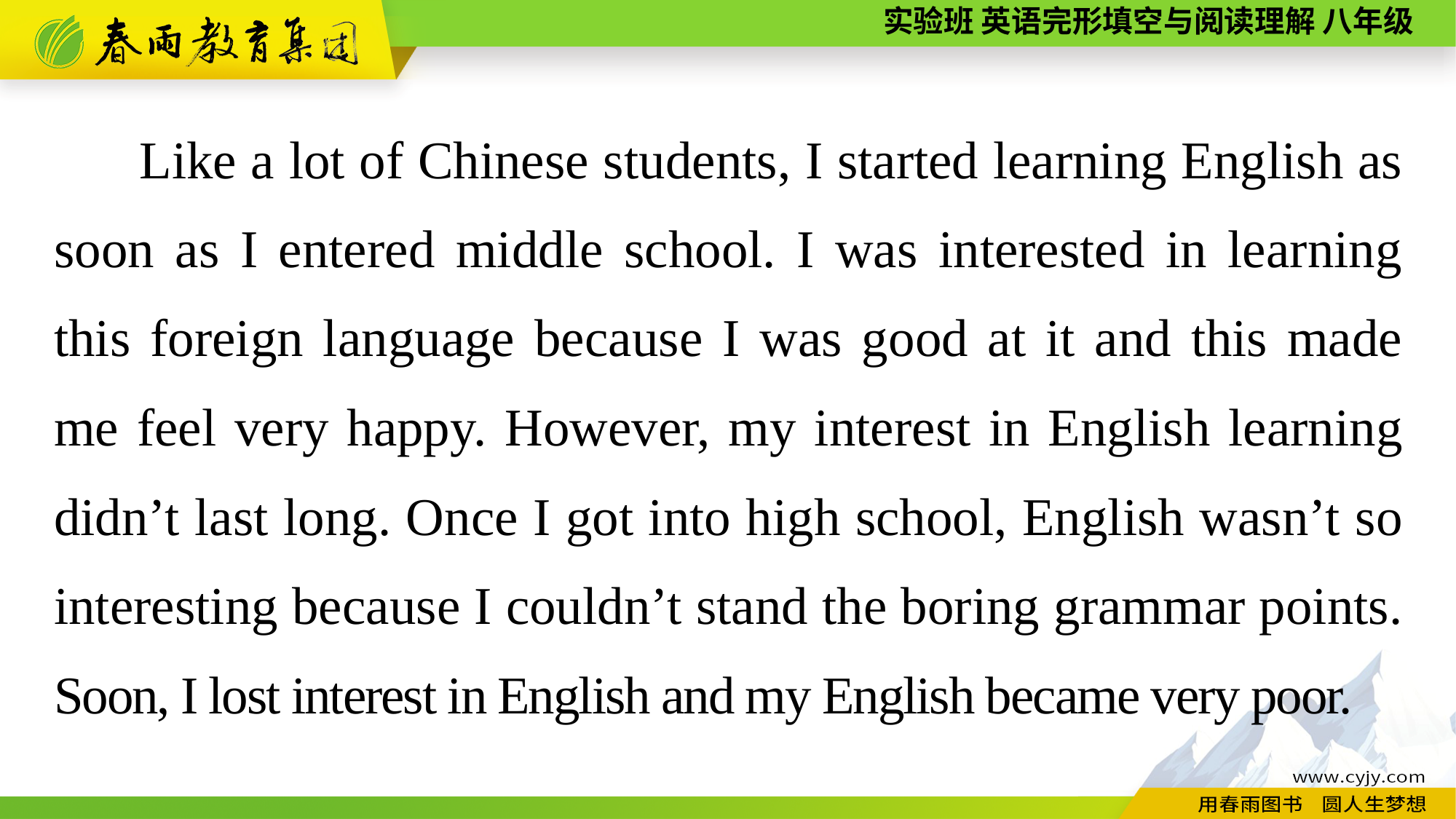

Like a lot of Chinese students, I started learning English as soon as I entered middle school. I was interested in learning this foreign language because I was good at it and this made me feel very happy. However, my interest in English learning didn’t last long. Once I got into high school, English wasn’t so interesting because I couldn’t stand the boring grammar points. Soon, I lost interest in English and my English became very poor.